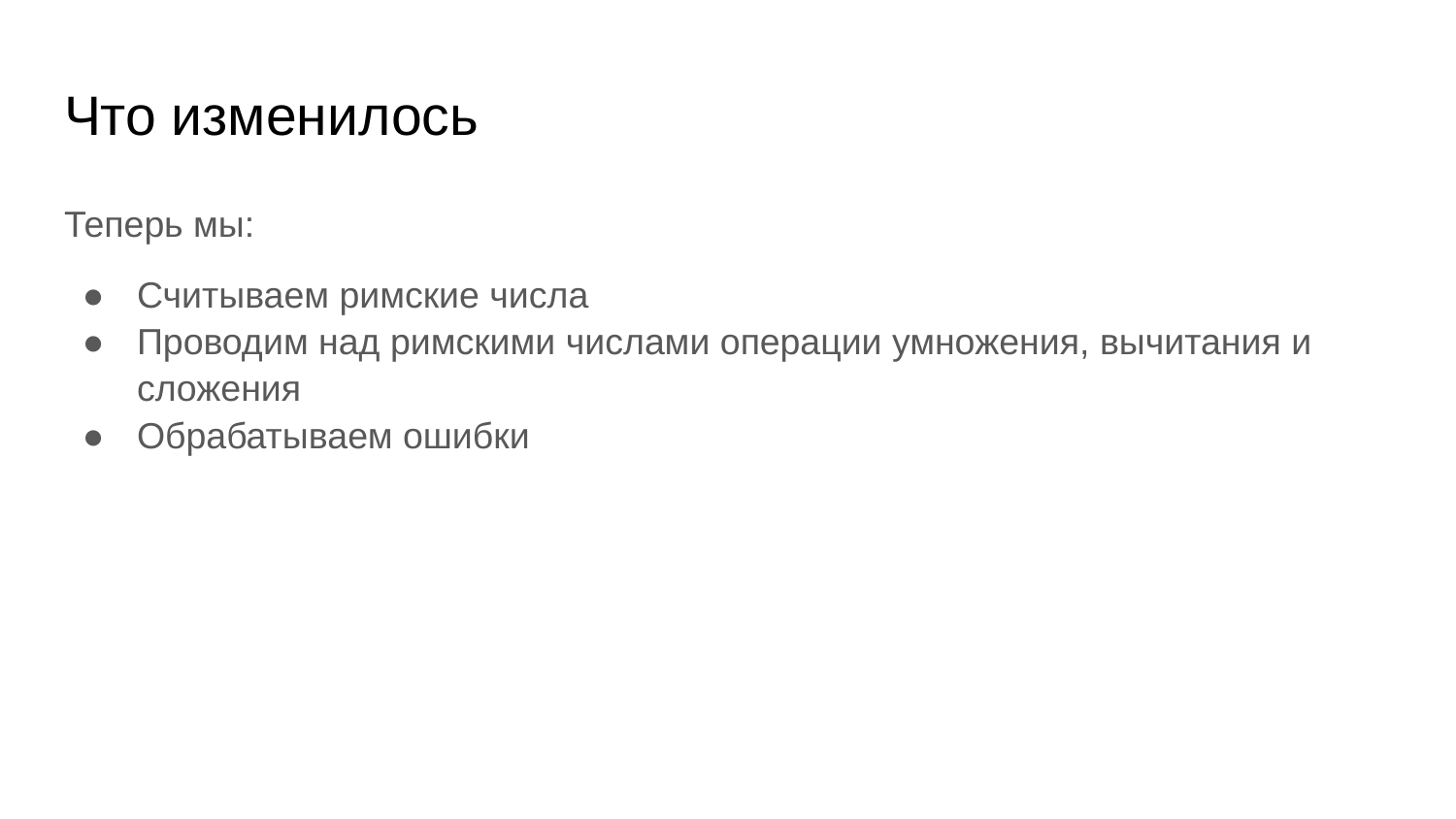

# Что изменилось
Теперь мы:
Считываем римские числа
Проводим над римскими числами операции умножения, вычитания и сложения
Обрабатываем ошибки